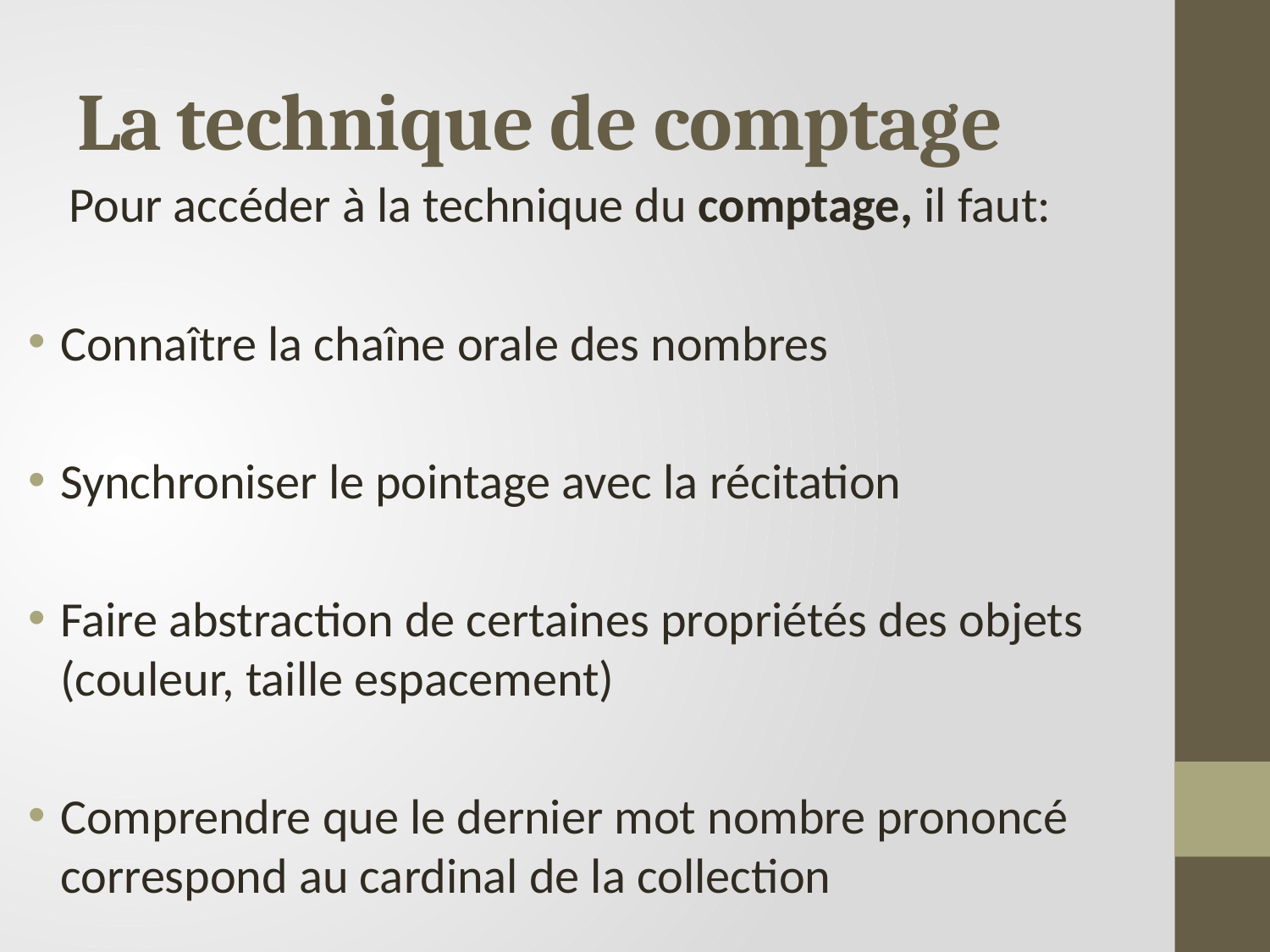

# La technique de comptage
     Pour accéder à la technique du comptage, il faut:

Connaître la chaîne orale des nombres

Synchroniser le pointage avec la récitation

Faire abstraction de certaines propriétés des objets (couleur, taille espacement)

Comprendre que le dernier mot nombre prononcé correspond au cardinal de la collection